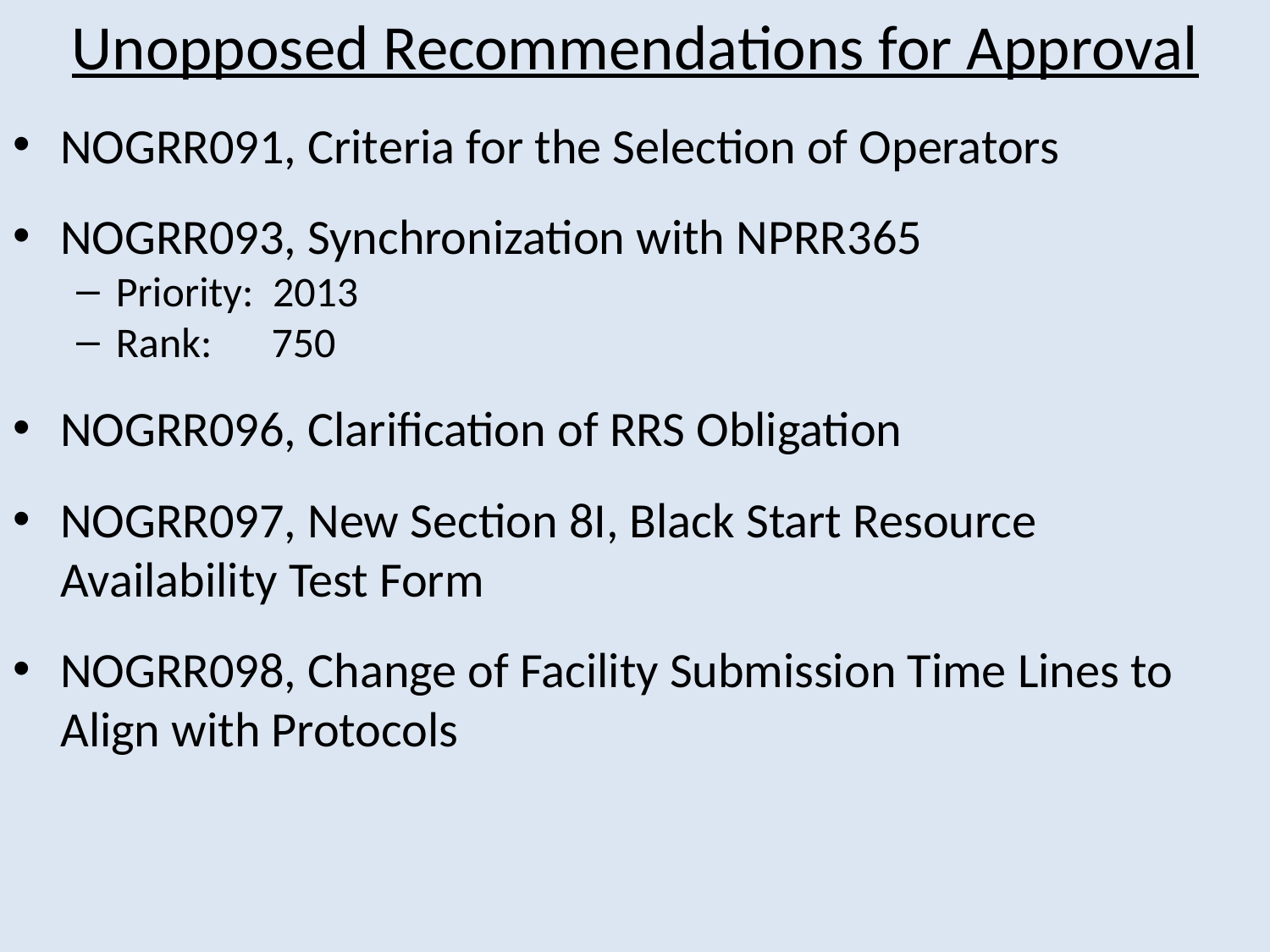

Unopposed Recommendations for Approval
NOGRR091, Criteria for the Selection of Operators
NOGRR093, Synchronization with NPRR365
Priority:  2013
Rank:	   750
NOGRR096, Clarification of RRS Obligation
NOGRR097, New Section 8I, Black Start Resource Availability Test Form
NOGRR098, Change of Facility Submission Time Lines to Align with Protocols